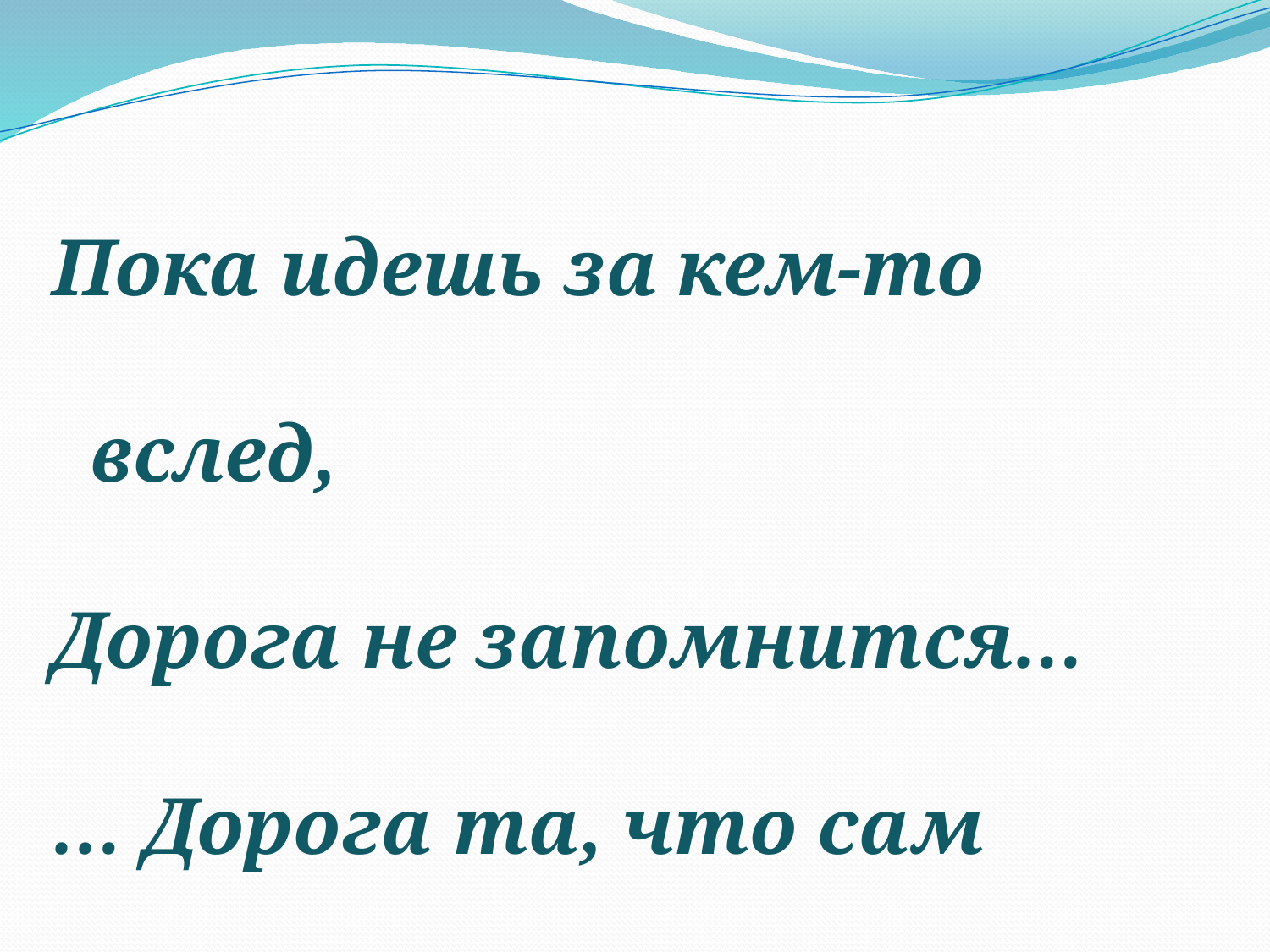

Пока идешь за кем-то вслед,
Дорога не запомнится…
… Дорога та, что сам искал,
Вовек не позабудется.